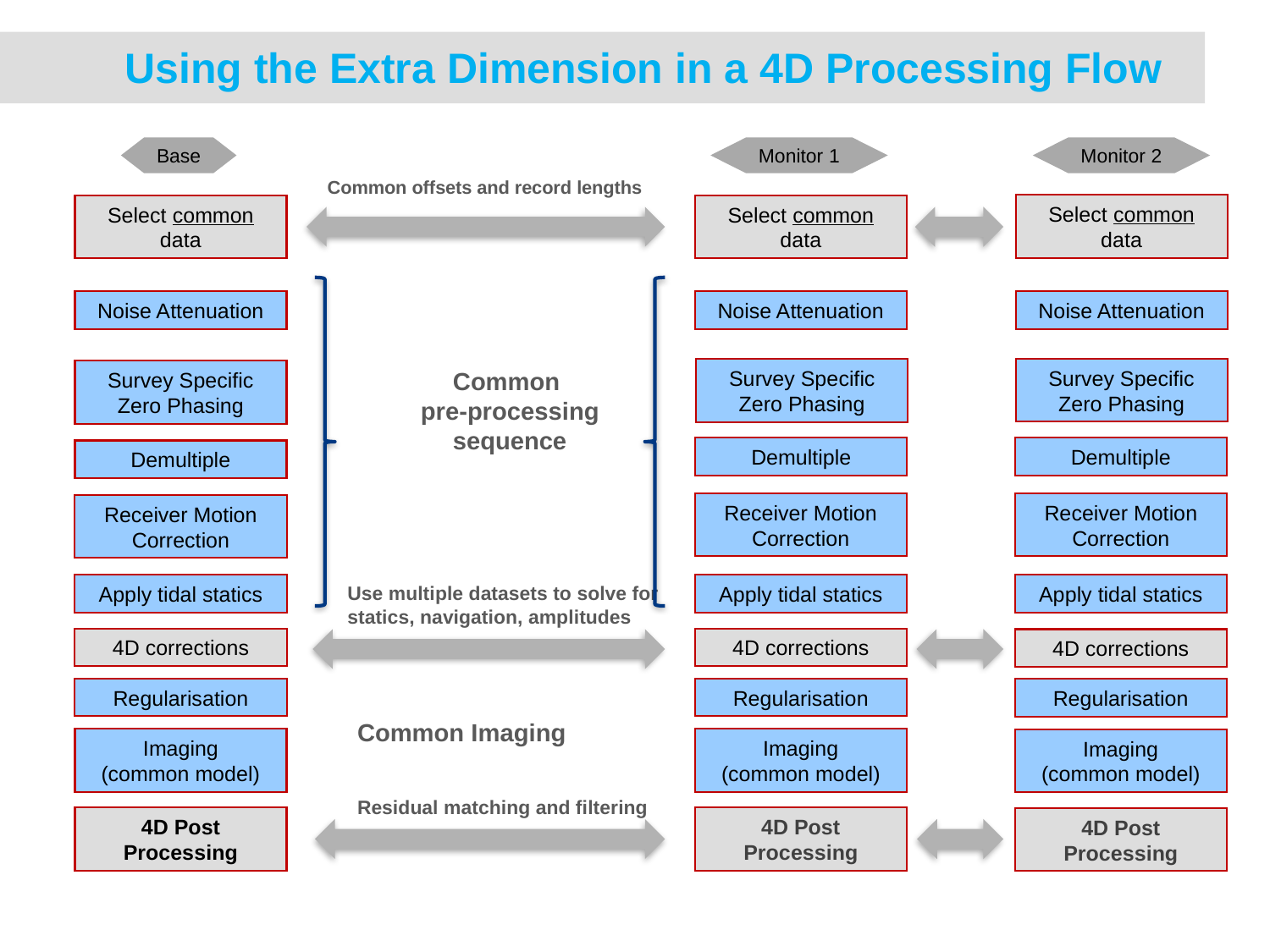

# Using the Extra Dimension in a 4D Processing Flow
Base
Monitor 1
Monitor 2
Select common data
Noise Attenuation
Survey Specific Zero Phasing
Demultiple
Receiver Motion Correction
Apply tidal statics
4D corrections
Regularisation
Imaging
(common model)
4D Post Processing
Common offsets and record lengths
Select common data
Select common data

Noise Attenuation
Noise Attenuation
Survey Specific Zero Phasing
Common
pre-processing sequence
Survey Specific Zero Phasing
Demultiple
Demultiple
Receiver Motion Correction
Receiver Motion Correction
Apply tidal statics
Apply tidal statics
Use multiple datasets to solve for statics, navigation, amplitudes
4D corrections
4D corrections

Regularisation
Regularisation
Common Imaging
Imaging
(common model)
Imaging
(common model)
Residual matching and filtering
4D Post Processing
4D Post Processing